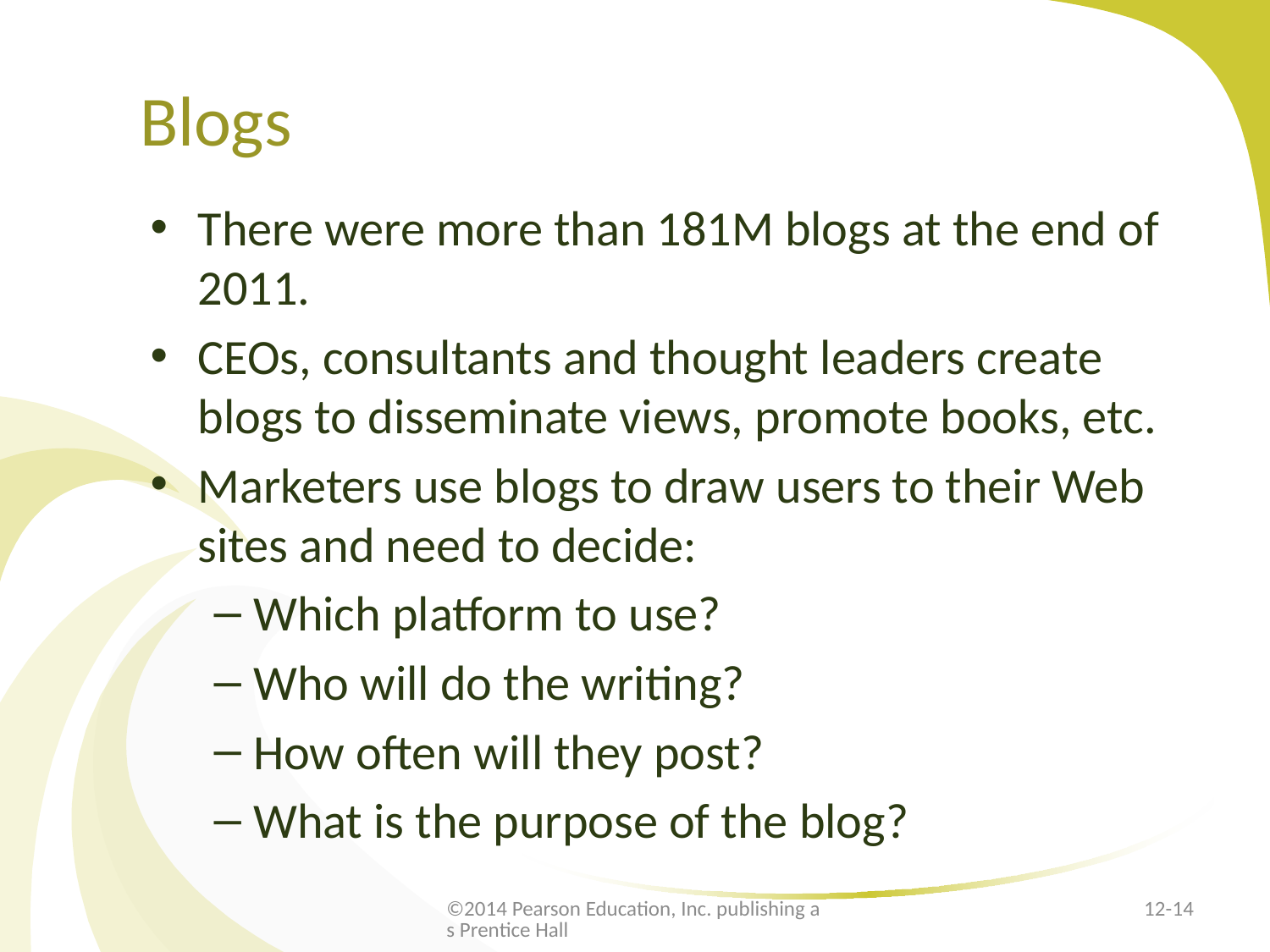

# Blogs
There were more than 181M blogs at the end of 2011.
CEOs, consultants and thought leaders create blogs to disseminate views, promote books, etc.
Marketers use blogs to draw users to their Web sites and need to decide:
Which platform to use?
Who will do the writing?
How often will they post?
What is the purpose of the blog?
©2014 Pearson Education, Inc. publishing as Prentice Hall
12-14